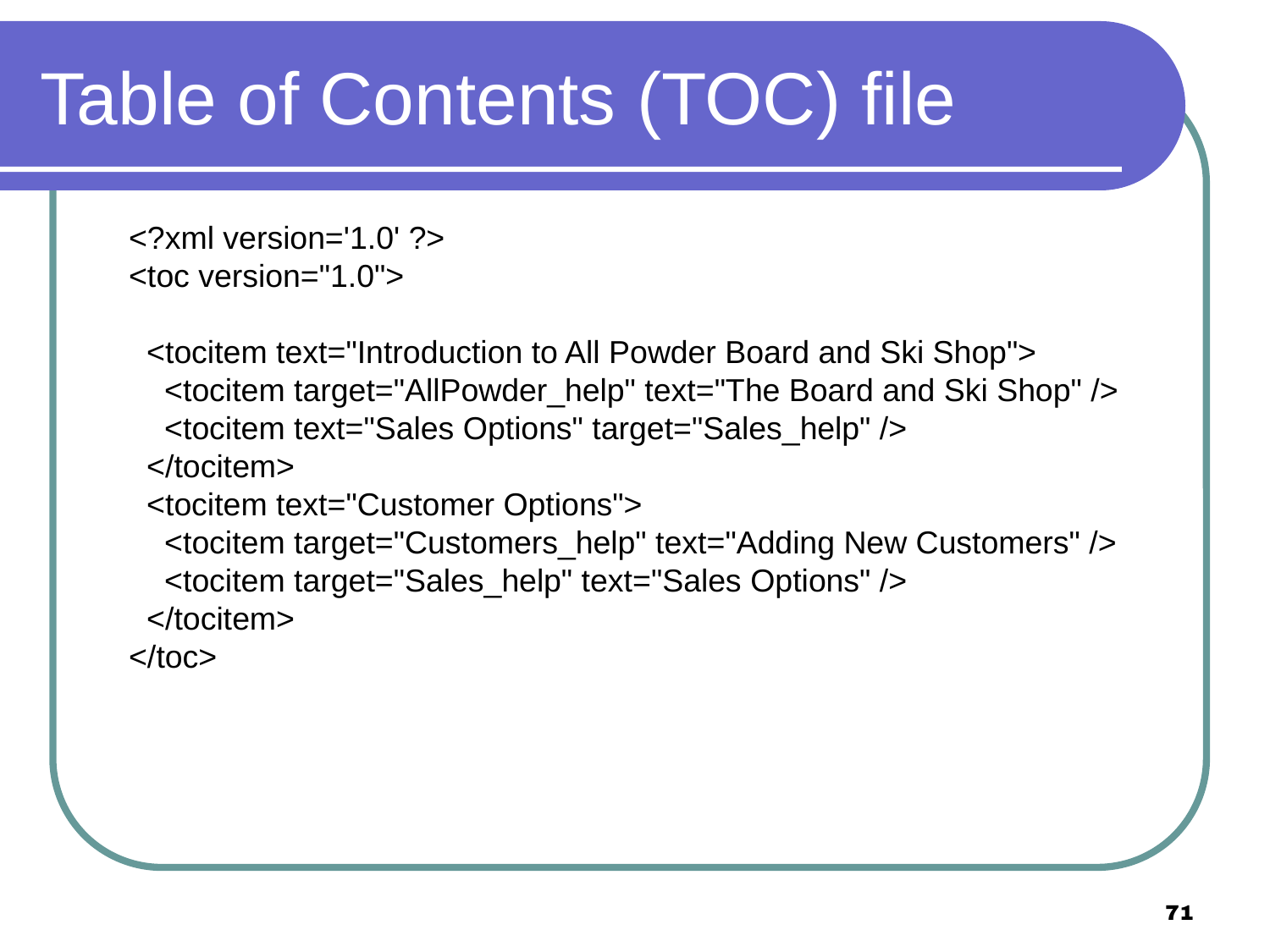

# Table of Contents (TOC) file
<?xml version='1.0' ?>
<toc version="1.0">

  <tocitem text="Introduction to All Powder Board and Ski Shop">
    <tocitem target="AllPowder_help" text="The Board and Ski Shop" />
    <tocitem text="Sales Options" target="Sales_help" />
  </tocitem>
  <tocitem text="Customer Options">
    <tocitem target="Customers_help" text="Adding New Customers" />
    <tocitem target="Sales_help" text="Sales Options" />
  </tocitem>
</toc>
71